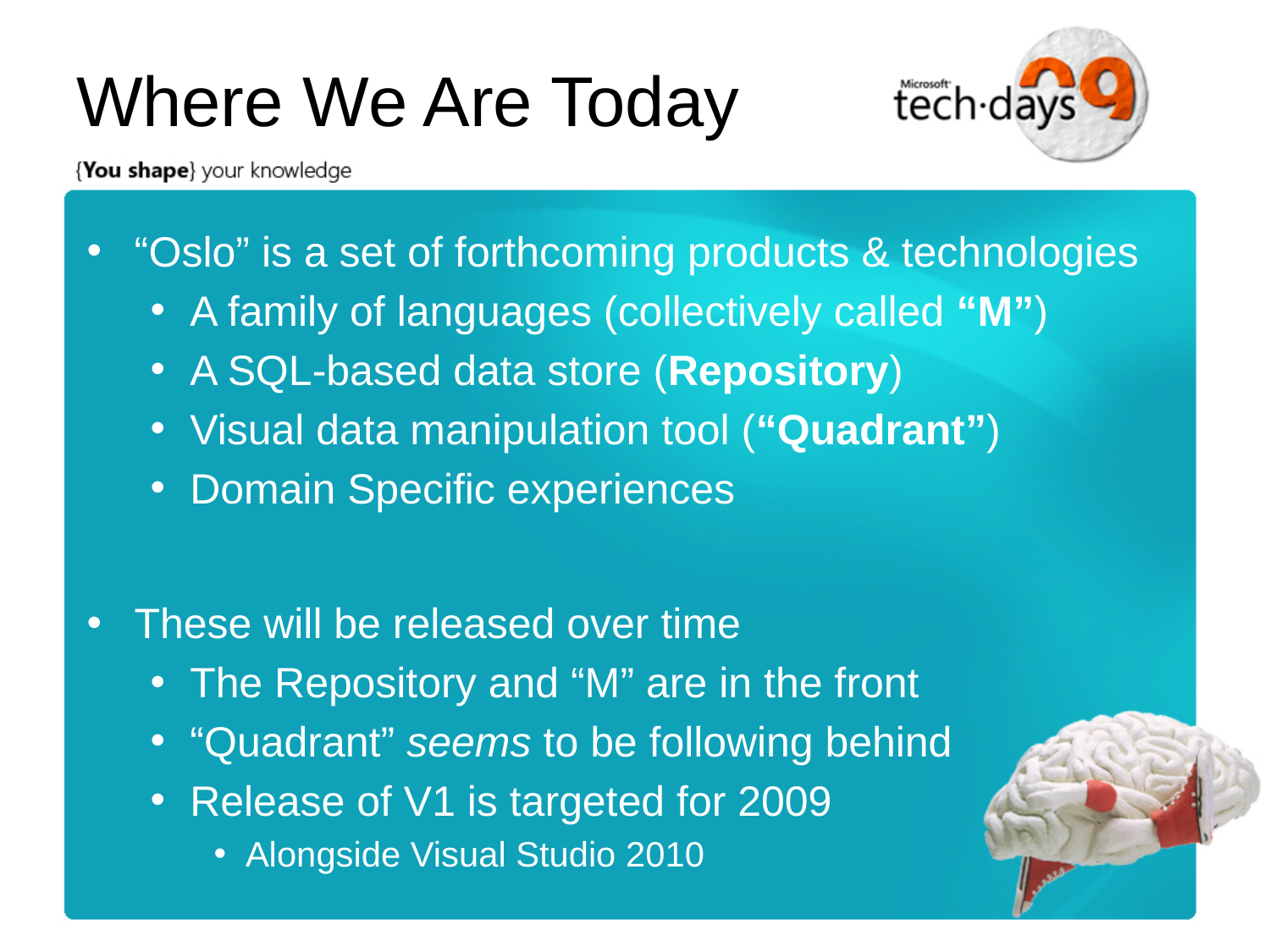

# Where We Are Today
“Oslo” is a set of forthcoming products & technologies
A family of languages (collectively called “M”)
A SQL-based data store (Repository)
Visual data manipulation tool (“Quadrant”)
Domain Specific experiences

These will be released over time
The Repository and “M” are in the front
“Quadrant” seems to be following behind
Release of V1 is targeted for 2009
Alongside Visual Studio 2010